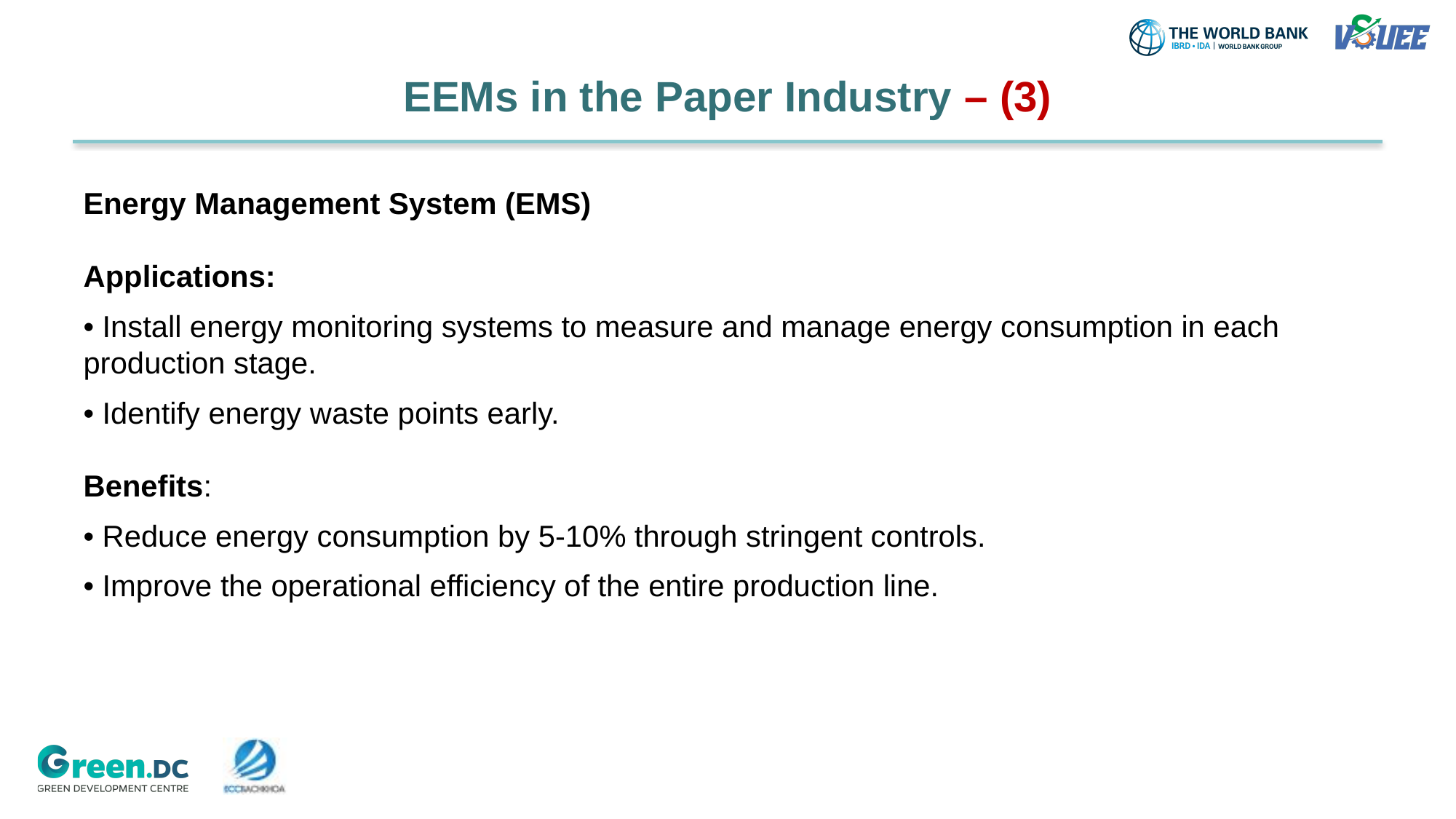

# EEMs in the Paper Industry – (3)
Energy Management System (EMS)

Applications:
• Install energy monitoring systems to measure and manage energy consumption in each production stage.
• Identify energy waste points early.

Benefits:
• Reduce energy consumption by 5-10% through stringent controls.
• Improve the operational efficiency of the entire production line.